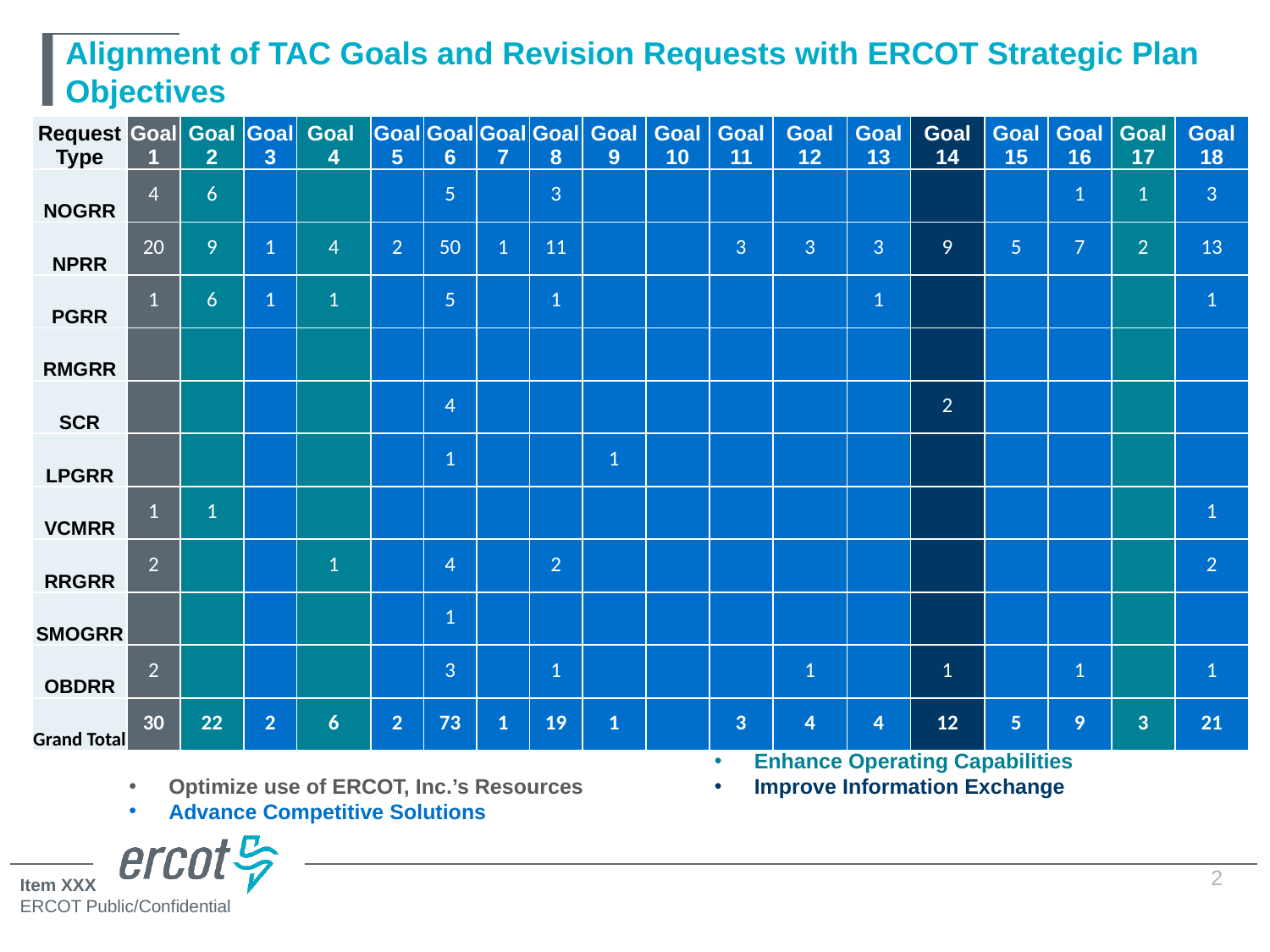

# Alignment of TAC Goals and Revision Requests with ERCOT Strategic Plan Objectives
| Request Type | Goal 1 | Goal 2 | Goal 3 | Goal 4 | Goal 5 | Goal 6 | Goal 7 | Goal 8 | Goal 9 | Goal 10 | Goal 11 | Goal 12 | Goal 13 | Goal 14 | Goal 15 | Goal 16 | Goal 17 | Goal 18 |
| --- | --- | --- | --- | --- | --- | --- | --- | --- | --- | --- | --- | --- | --- | --- | --- | --- | --- | --- |
| NOGRR | 4 | 6 |  |  |  | 5 |  | 3 |  |  |  |  |  |  |  | 1 | 1 | 3 |
| NPRR | 20 | 9 | 1 | 4 | 2 | 50 | 1 | 11 |  |  | 3 | 3 | 3 | 9 | 5 | 7 | 2 | 13 |
| PGRR | 1 | 6 | 1 | 1 |  | 5 |  | 1 |  |  |  |  | 1 |  |  |  |  | 1 |
| RMGRR |  |  |  |  |  |  |  |  |  |  |  |  |  |  |  |  |  |  |
| SCR |  |  |  |  |  | 4 |  |  |  |  |  |  |  | 2 |  |  |  |  |
| LPGRR |  |  |  |  |  | 1 |  |  | 1 |  |  |  |  |  |  |  |  |  |
| VCMRR | 1 | 1 |  |  |  |  |  |  |  |  |  |  |  |  |  |  |  | 1 |
| RRGRR | 2 |  |  | 1 |  | 4 |  | 2 |  |  |  |  |  |  |  |  |  | 2 |
| SMOGRR |  |  |  |  |  | 1 |  |  |  |  |  |  |  |  |  |  |  |  |
| OBDRR | 2 |  |  |  |  | 3 |  | 1 |  |  |  | 1 |  | 1 |  | 1 |  | 1 |
| Grand Total | 30 | 22 | 2 | 6 | 2 | 73 | 1 | 19 | 1 |  | 3 | 4 | 4 | 12 | 5 | 9 | 3 | 21 |

Optimize use of ERCOT, Inc.’s Resources
Advance Competitive Solutions

Enhance Operating Capabilities
Improve Information Exchange
2